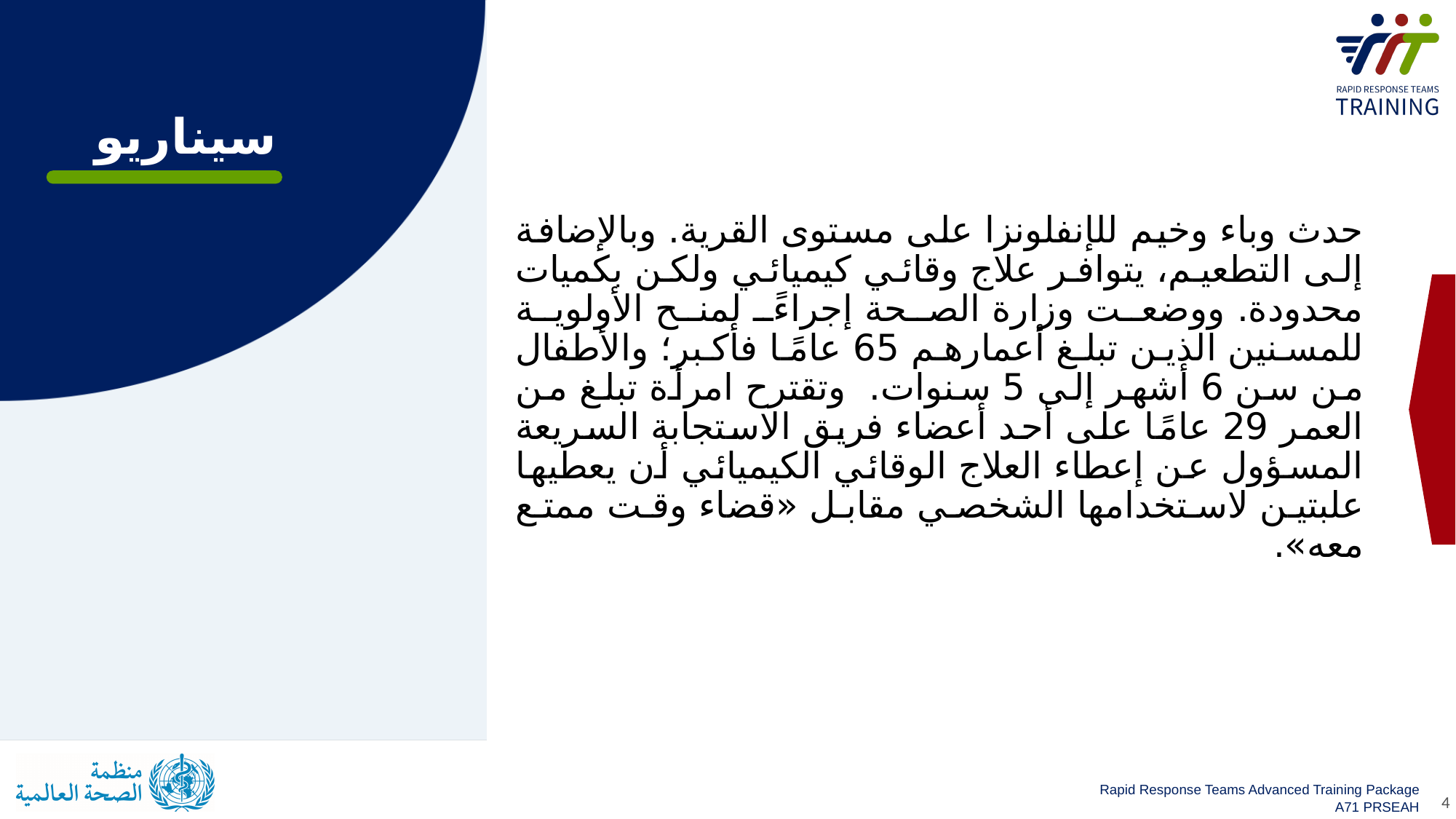

سيناريو
حدث وباء وخيم للإنفلونزا على مستوى القرية. وبالإضافة إلى التطعيم، يتوافر علاج وقائي كيميائي ولكن بكميات محدودة. ووضعت وزارة الصحة إجراءً لمنح الأولوية للمسنين الذين تبلغ أعمارهم 65 عامًا فأكبر؛ والأطفال من سن 6 أشهر إلى 5 سنوات.  وتقترح امرأة تبلغ من العمر 29 عامًا على أحد أعضاء فريق الاستجابة السريعة المسؤول عن إعطاء العلاج الوقائي الكيميائي أن يعطيها علبتين لاستخدامها الشخصي مقابل «قضاء وقت ممتع معه».

4